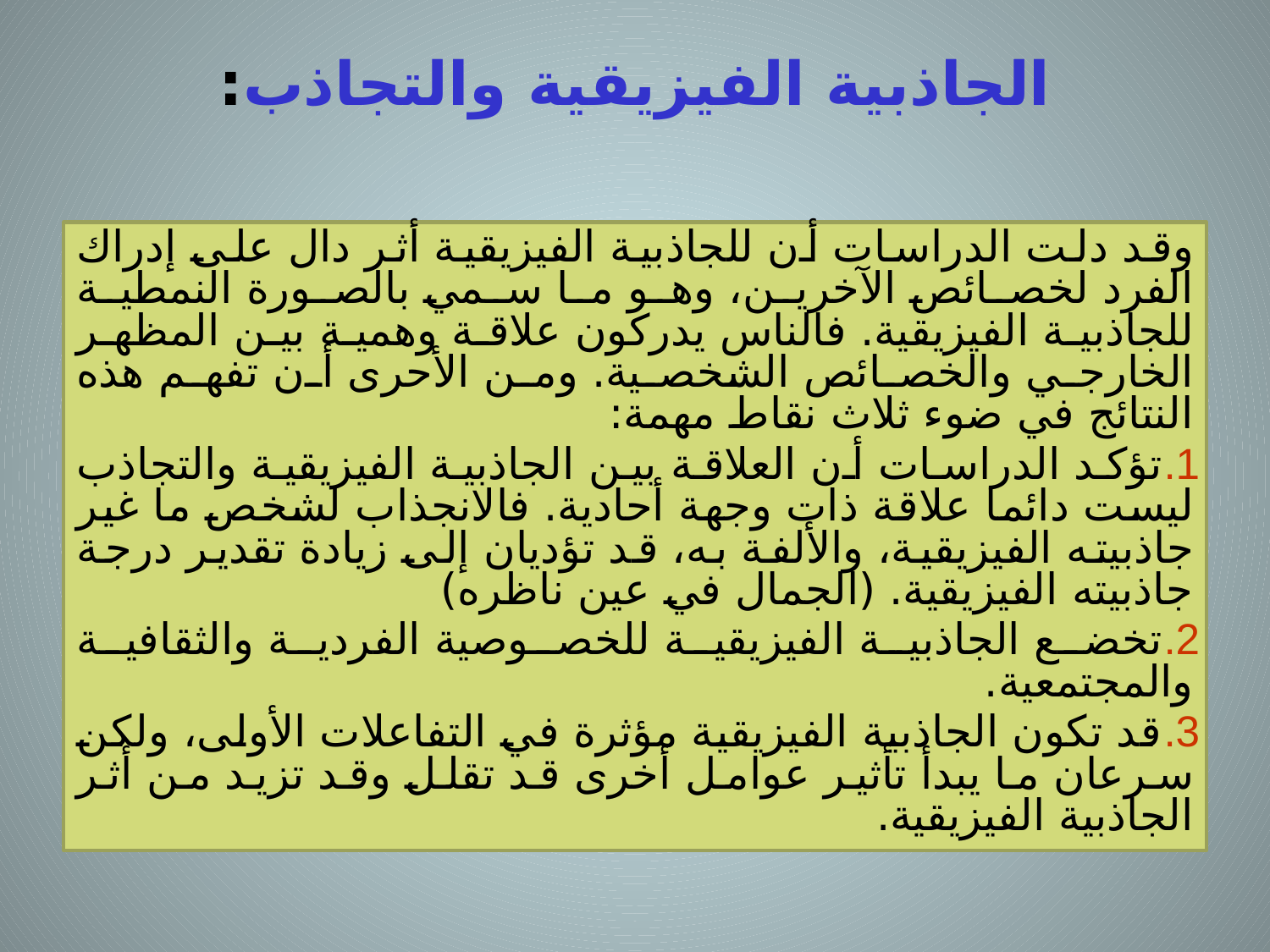

# الجاذبية الفيزيقية والتجاذب:
وقد دلت الدراسات أن للجاذبية الفيزيقية أثر دال على إدراك الفرد لخصائص الآخرين، وهو ما سمي بالصورة النمطية للجاذبية الفيزيقية. فالناس يدركون علاقة وهمية بين المظهر الخارجي والخصائص الشخصية. ومن الأحرى أن تفهم هذه النتائج في ضوء ثلاث نقاط مهمة:
تؤكد الدراسات أن العلاقة بين الجاذبية الفيزيقية والتجاذب ليست دائما علاقة ذات وجهة أحادية. فالانجذاب لشخص ما غير جاذبيته الفيزيقية، والألفة به، قد تؤديان إلى زيادة تقدير درجة جاذبيته الفيزيقية. (الجمال في عين ناظره)
تخضع الجاذبية الفيزيقية للخصوصية الفردية والثقافية والمجتمعية.
قد تكون الجاذبية الفيزيقية مؤثرة في التفاعلات الأولى، ولكن سرعان ما يبدأ تأثير عوامل أخرى قد تقلل وقد تزيد من أثر الجاذبية الفيزيقية.